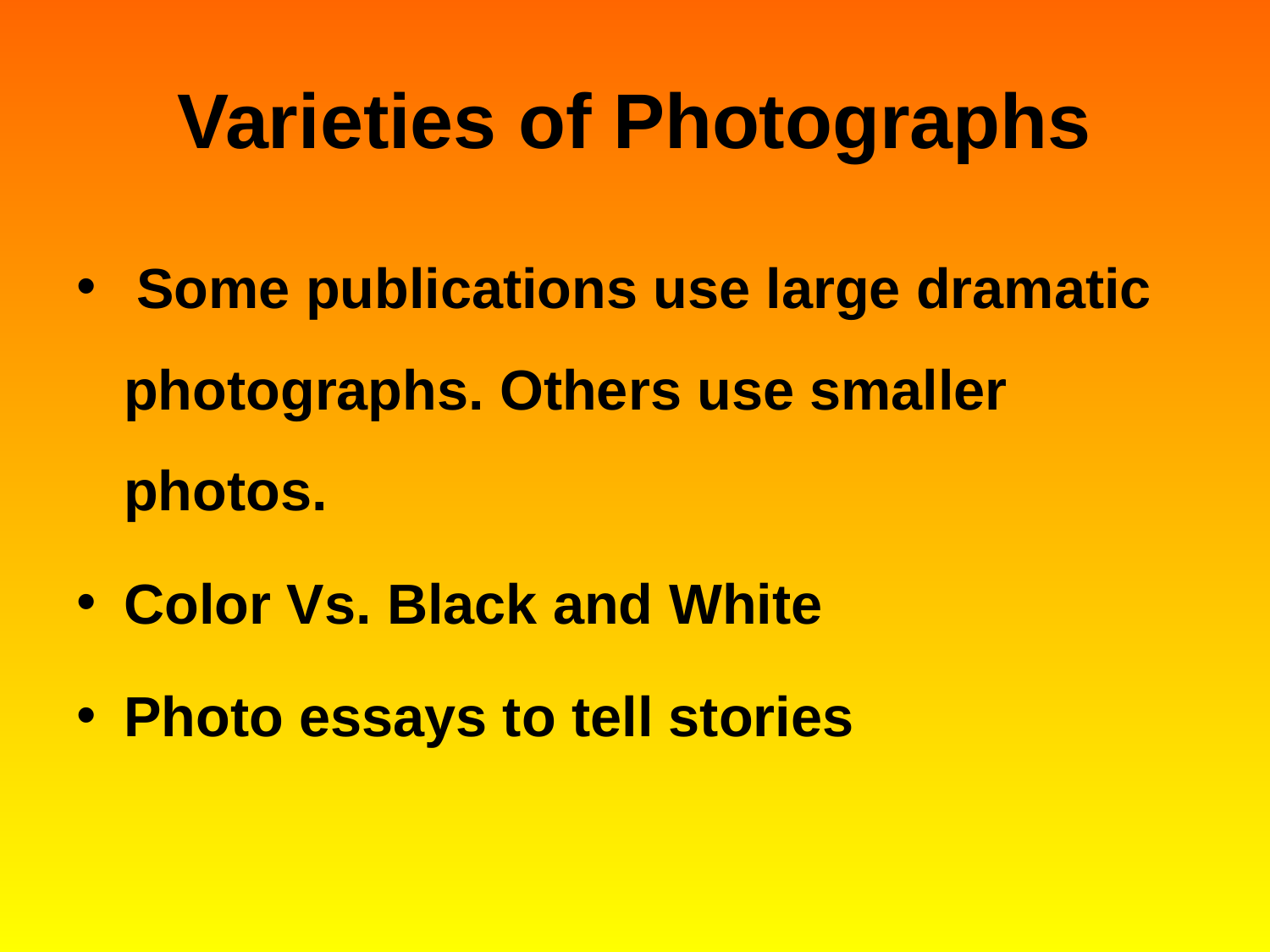

# Varieties of Photographs
 Some publications use large dramatic photographs. Others use smaller photos.
Color Vs. Black and White
Photo essays to tell stories